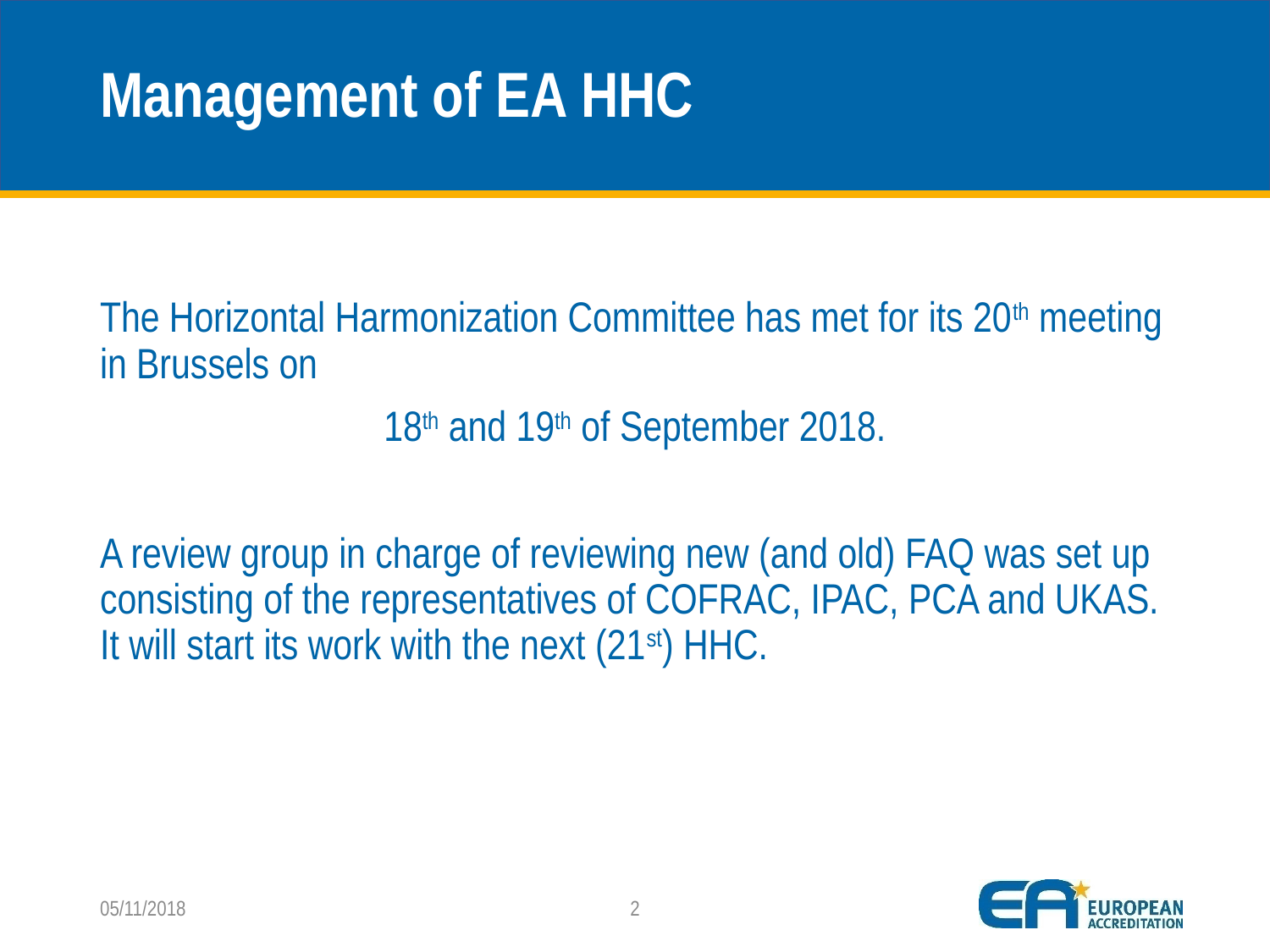

# Management of EA HHC

The Horizontal Harmonization Committee has met for its 20th meeting in Brussels on
18th and 19th of September 2018.

A review group in charge of reviewing new (and old) FAQ was set up consisting of the representatives of COFRAC, IPAC, PCA and UKAS. It will start its work with the next (21st) HHC.

05/11/2018
2